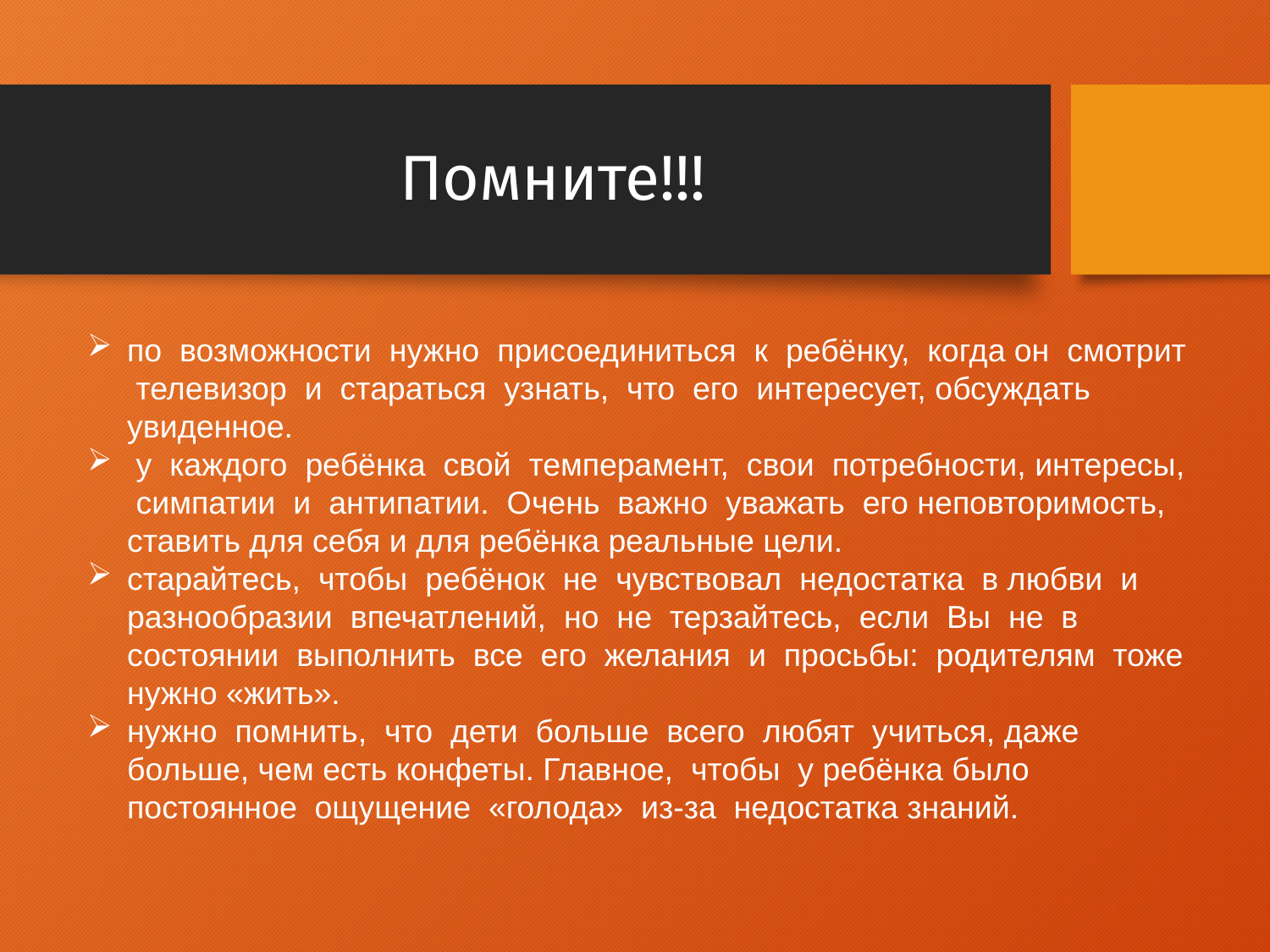

# Помните!!!
по  возможности  нужно  присоединиться  к  ребёнку,  когда он  смотрит  телевизор  и  стараться  узнать,  что  его  интересует, обсуждать увиденное.
 у  каждого  ребёнка  свой  темперамент,  свои  потребности, интересы,  симпатии  и  антипатии.  Очень  важно  уважать  его неповторимость, ставить для себя и для ребёнка реальные цели.
старайтесь,  чтобы  ребёнок  не  чувствовал  недостатка  в любви  и  разнообразии  впечатлений,  но  не  терзайтесь,  если  Вы  не  в состоянии  выполнить  все  его  желания  и  просьбы:  родителям  тоже нужно «жить».
нужно  помнить,  что  дети  больше  всего  любят  учиться, даже больше, чем есть конфеты. Главное,  чтобы  у ребёнка было  постоянное  ощущение  «голода»  из-за  недостатка знаний.